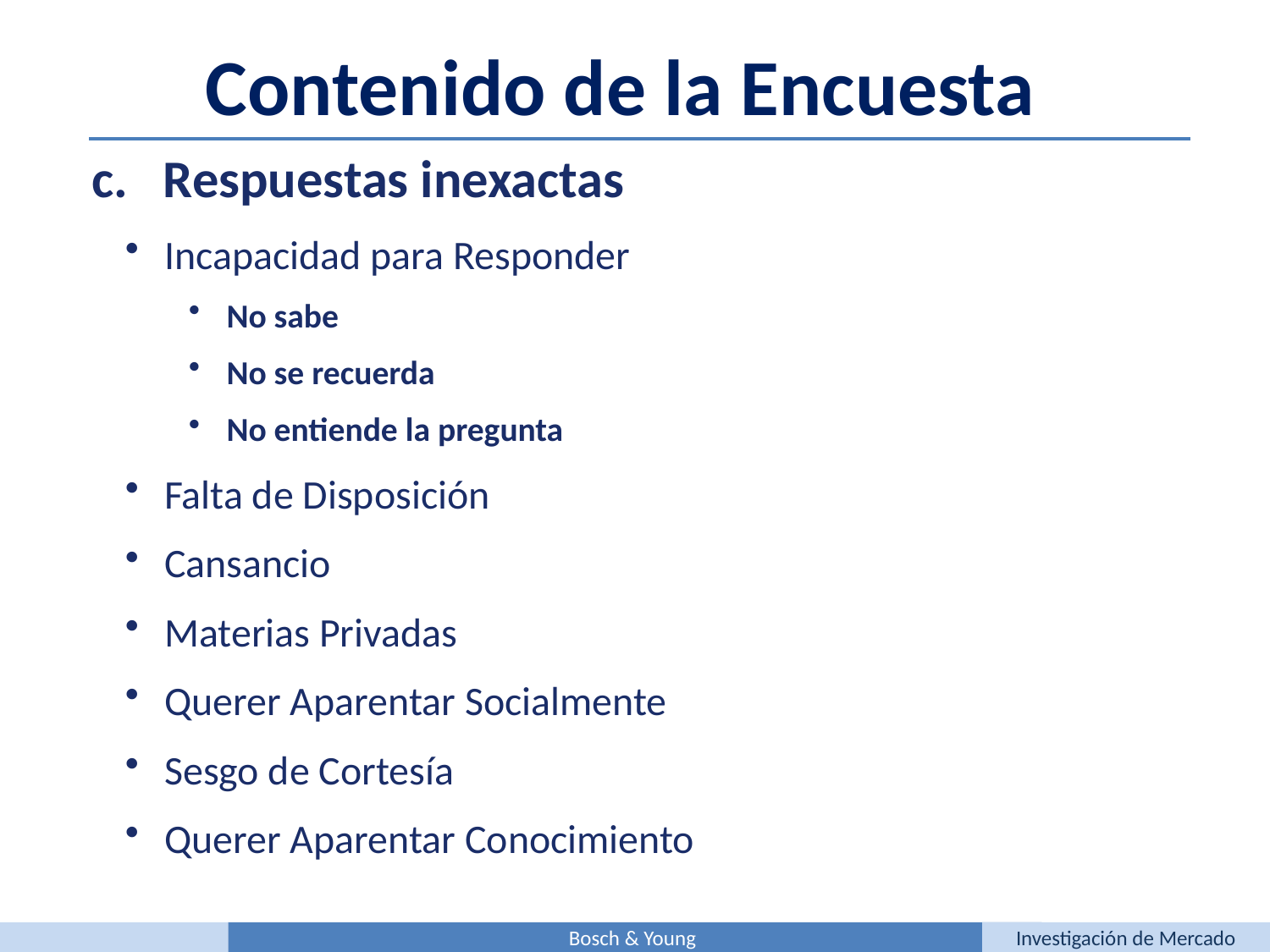

Contenido de la Encuesta
Respuestas inexactas
 Incapacidad para Responder
 No sabe
 No se recuerda
 No entiende la pregunta
 Falta de Disposición
 Cansancio
 Materias Privadas
 Querer Aparentar Socialmente
 Sesgo de Cortesía
 Querer Aparentar Conocimiento

Bosch & Young
Investigación de Mercado